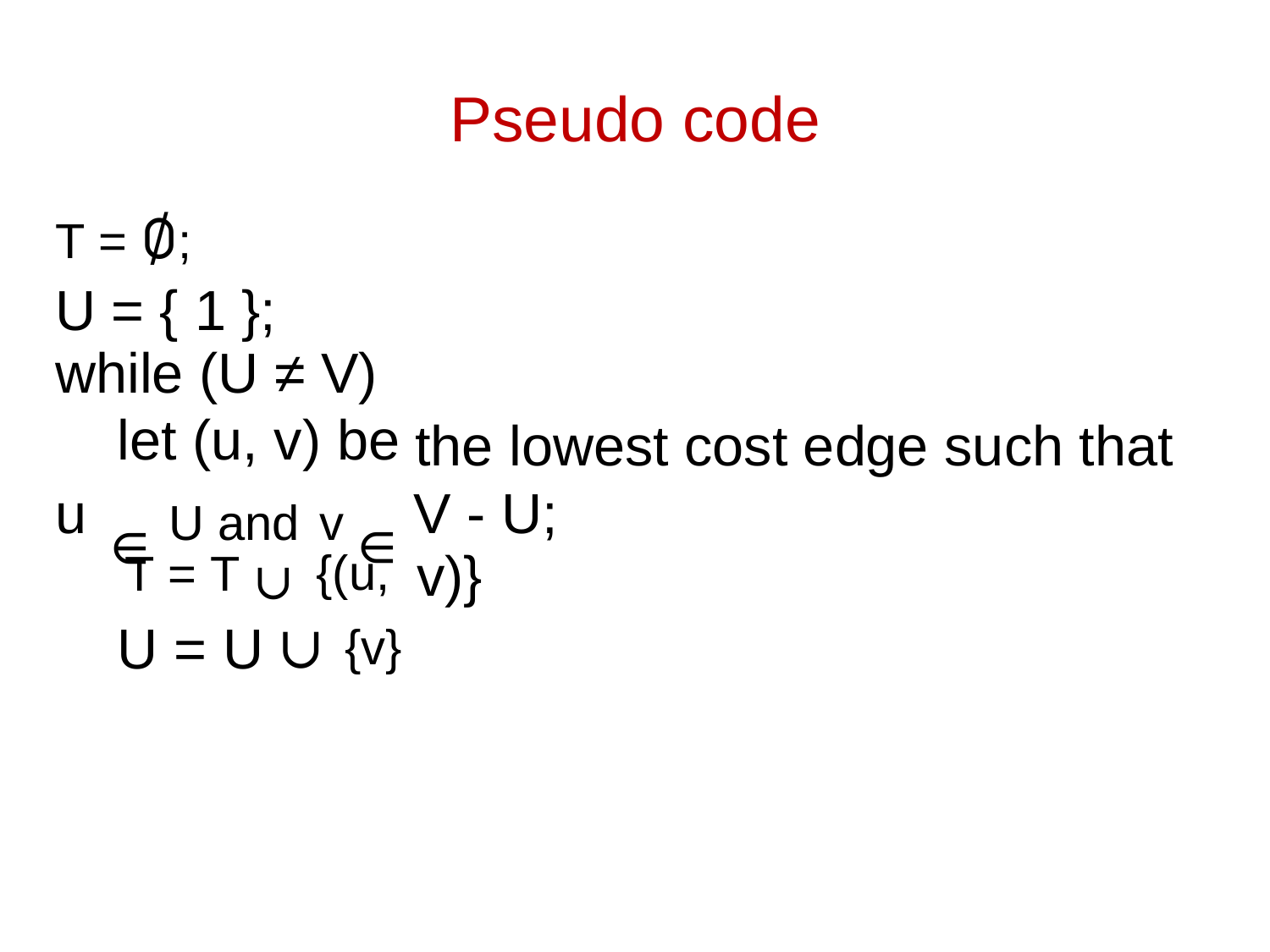

Pseudo
code
T = ∅;
U = {
while
let
1 };
(U ≠ V)
(u, v) be
the lowest
cost
edge
such
that
u
∈ U and
T = T ∪
v ∈
{(u,
V -
v)}
U;
U = U
∪ {v}